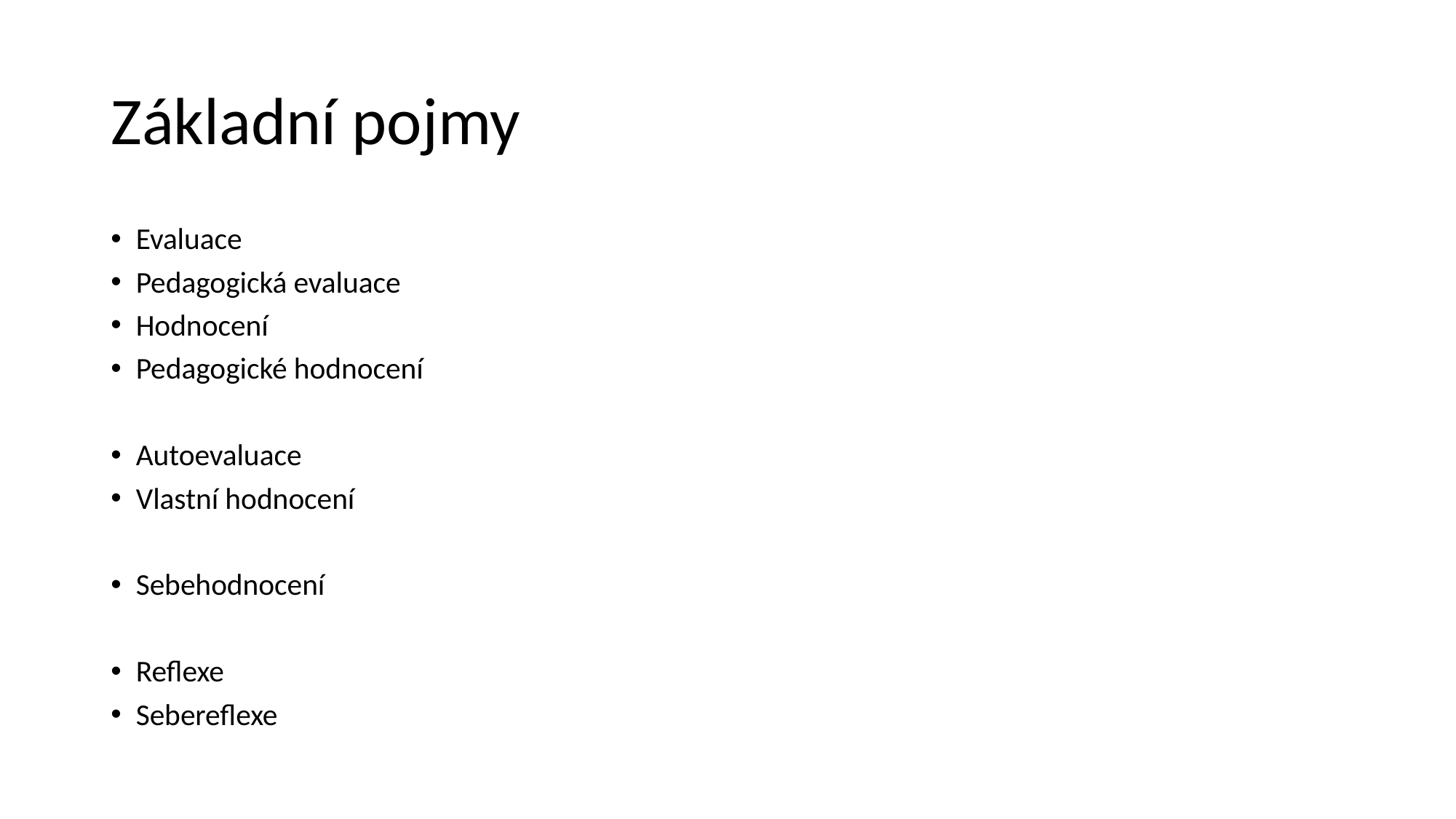

# Základní pojmy
Evaluace
Pedagogická evaluace
Hodnocení
Pedagogické hodnocení

Autoevaluace
Vlastní hodnocení

Sebehodnocení

Reflexe
Sebereflexe